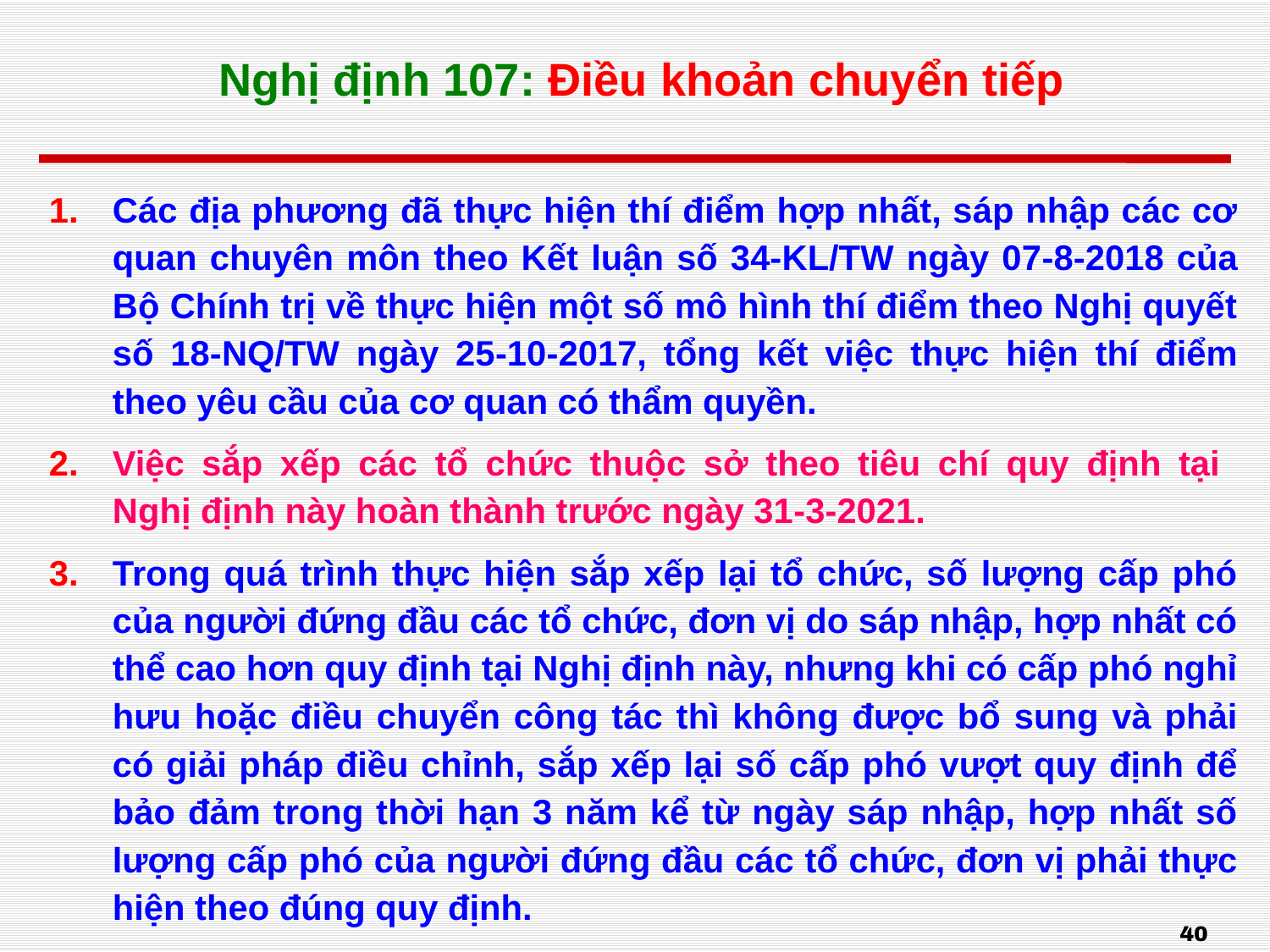

# Nghị định 107: Điều khoản chuyển tiếp
Các địa phương đã thực hiện thí điểm hợp nhất, sáp nhập các cơ quan chuyên môn theo Kết luận số 34-KL/TW ngày 07-8-2018 của Bộ Chính trị về thực hiện một số mô hình thí điểm theo Nghị quyết số 18-NQ/TW ngày 25-10-2017, tổng kết việc thực hiện thí điểm theo yêu cầu của cơ quan có thẩm quyền.
Việc sắp xếp các tổ chức thuộc sở theo tiêu chí quy định tại
Nghị định này hoàn thành trước ngày 31-3-2021.
Trong quá trình thực hiện sắp xếp lại tổ chức, số lượng cấp phó của người đứng đầu các tổ chức, đơn vị do sáp nhập, hợp nhất có thể cao hơn quy định tại Nghị định này, nhưng khi có cấp phó nghỉ hưu hoặc điều chuyển công tác thì không được bổ sung và phải có giải pháp điều chỉnh, sắp xếp lại số cấp phó vượt quy định để bảo đảm trong thời hạn 3 năm kể từ ngày sáp nhập, hợp nhất số lượng cấp phó của người đứng đầu các tổ chức, đơn vị phải thực hiện theo đúng quy định.